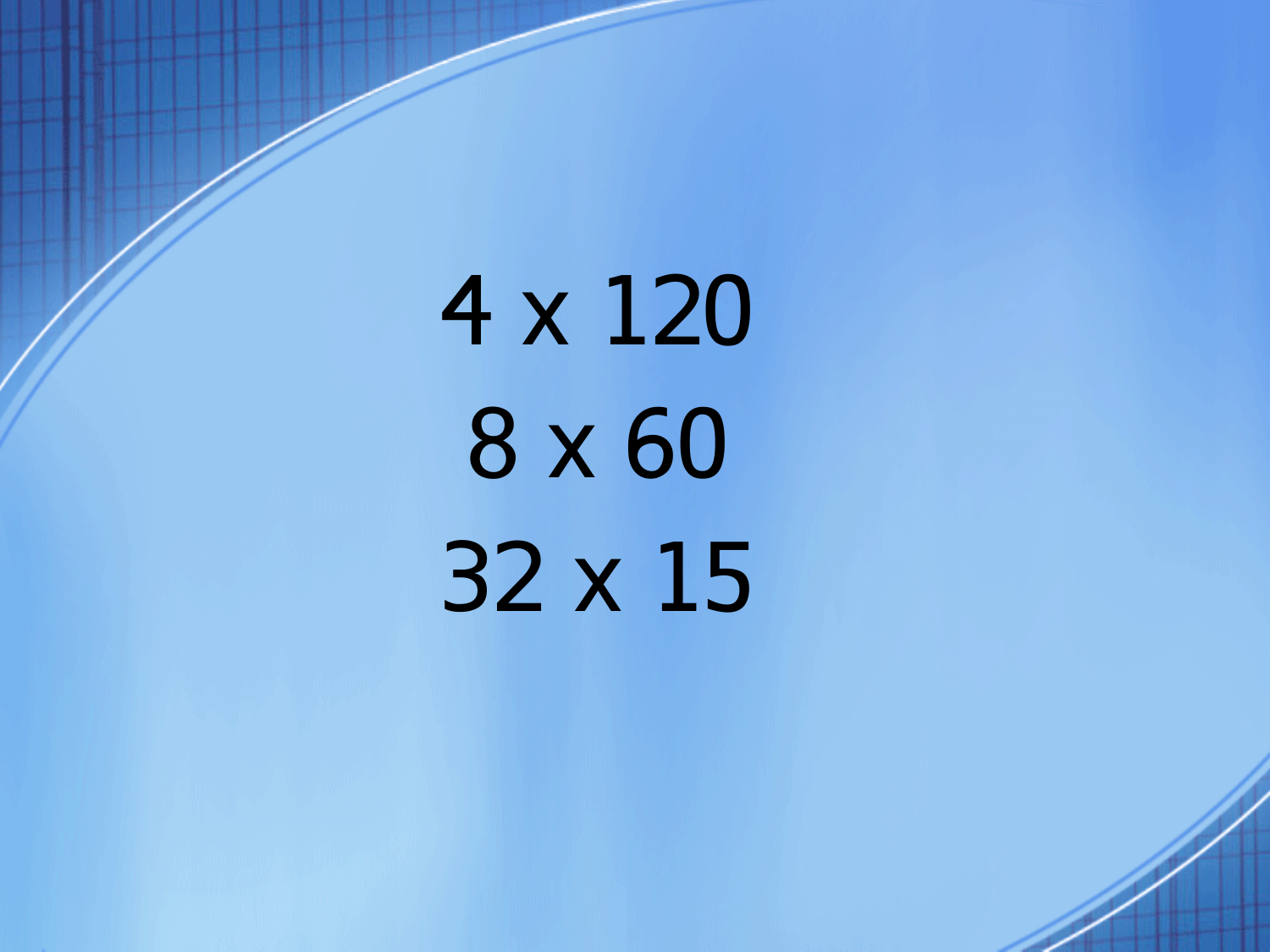

4 x 120
8 x 60
32 x 15